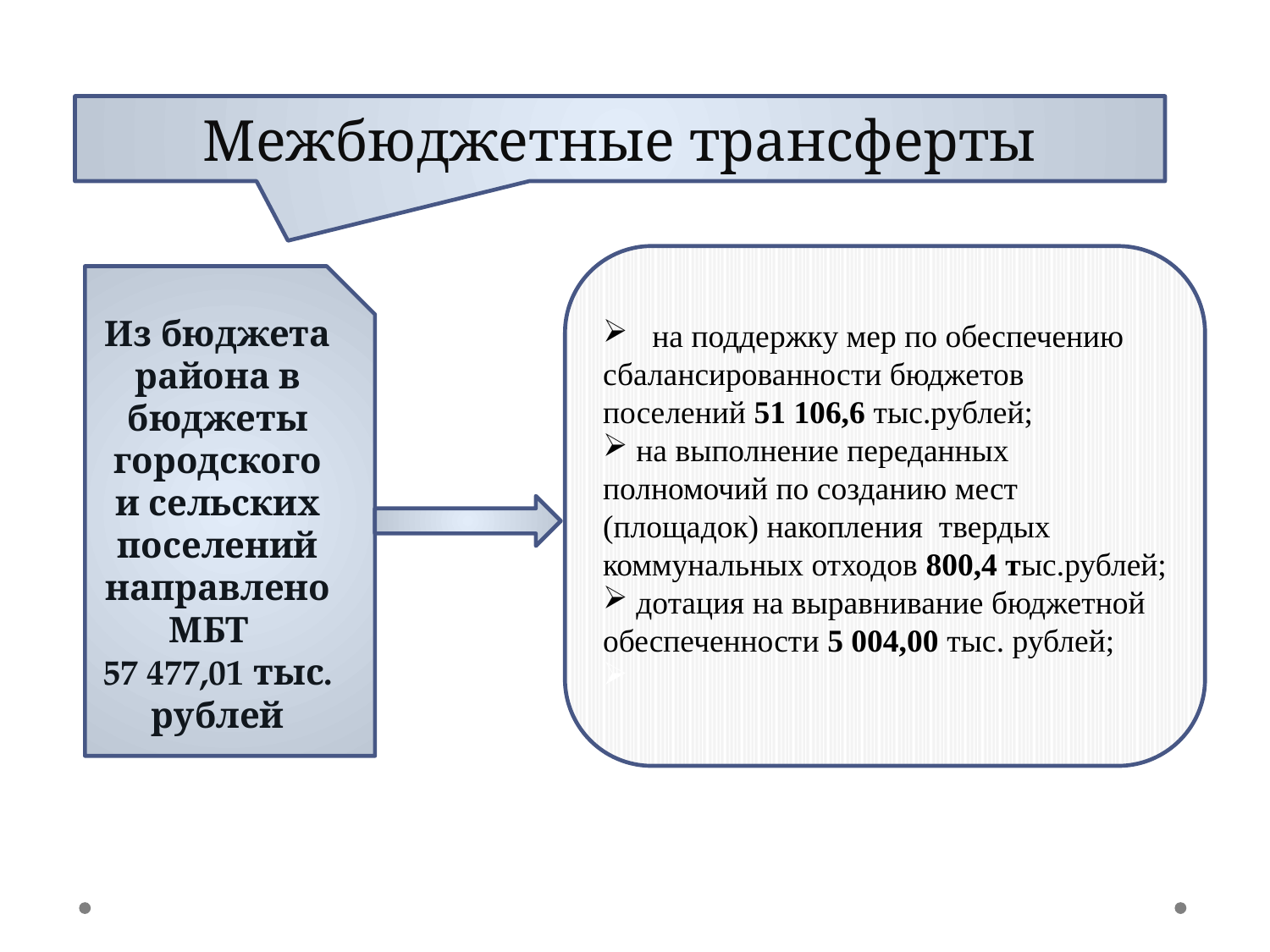

Межбюджетные трансферты
   на поддержку мер по обеспечению сбалансированности бюджетов  поселений 51 106,6 тыс.рублей;
 на выполнение переданных полномочий по созданию мест (площадок) накопления  твердых коммунальных отходов 800,4 тыс.рублей;
 дотация на выравнивание бюджетной обеспеченности 5 004,00 тыс. рублей;

Из бюджета района в бюджеты городского и сельских поселений направлено МБТ
57 477,01 тыс. рублей